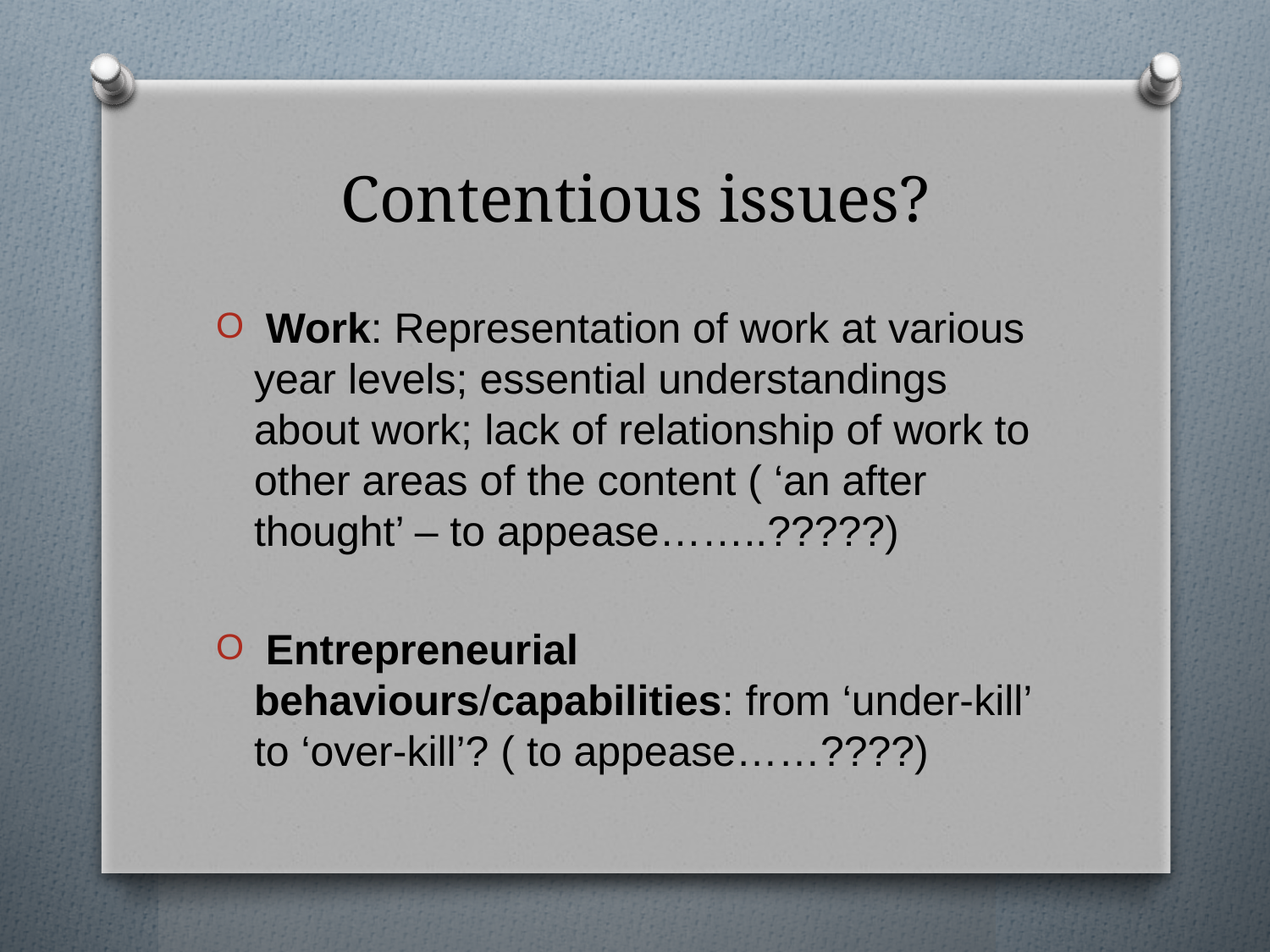

# Contentious issues?
 Work: Representation of work at various year levels; essential understandings about work; lack of relationship of work to other areas of the content ( ‘an after thought’ – to appease……..?????)

 Entrepreneurial behaviours/capabilities: from ‘under-kill’ to ‘over-kill’? ( to appease……????)